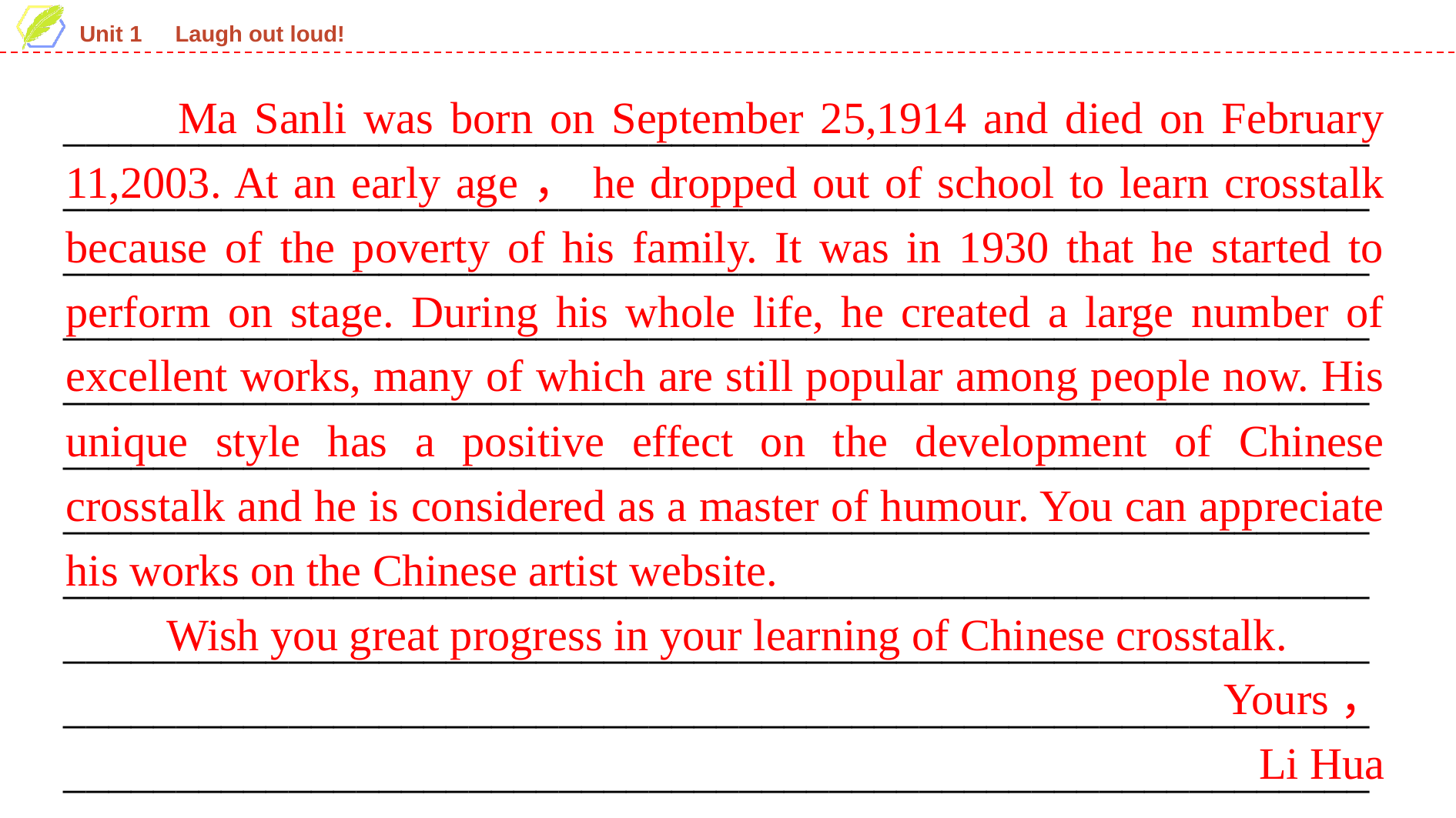

Ma Sanli was born on September 25,1914 and died on February 11,2003. At an early age，he dropped out of school to learn crosstalk because of the poverty of his family. It was in 1930 that he started to perform on stage. During his whole life, he created a large number of excellent works, many of which are still popular among people now. His unique style has a positive effect on the development of Chinese crosstalk and he is considered as a master of humour. You can appreciate his works on the Chinese artist website.
　　Wish you great progress in your learning of Chinese crosstalk.
Yours，
Li Hua
_________________________________________________________________________________________________________________________________________________________________________________________________________________________________________________________________________________________________________________________________________________________________________________________________________________________________________________________________________________________________________________________________________________________________________________________________________________________________________________________________________